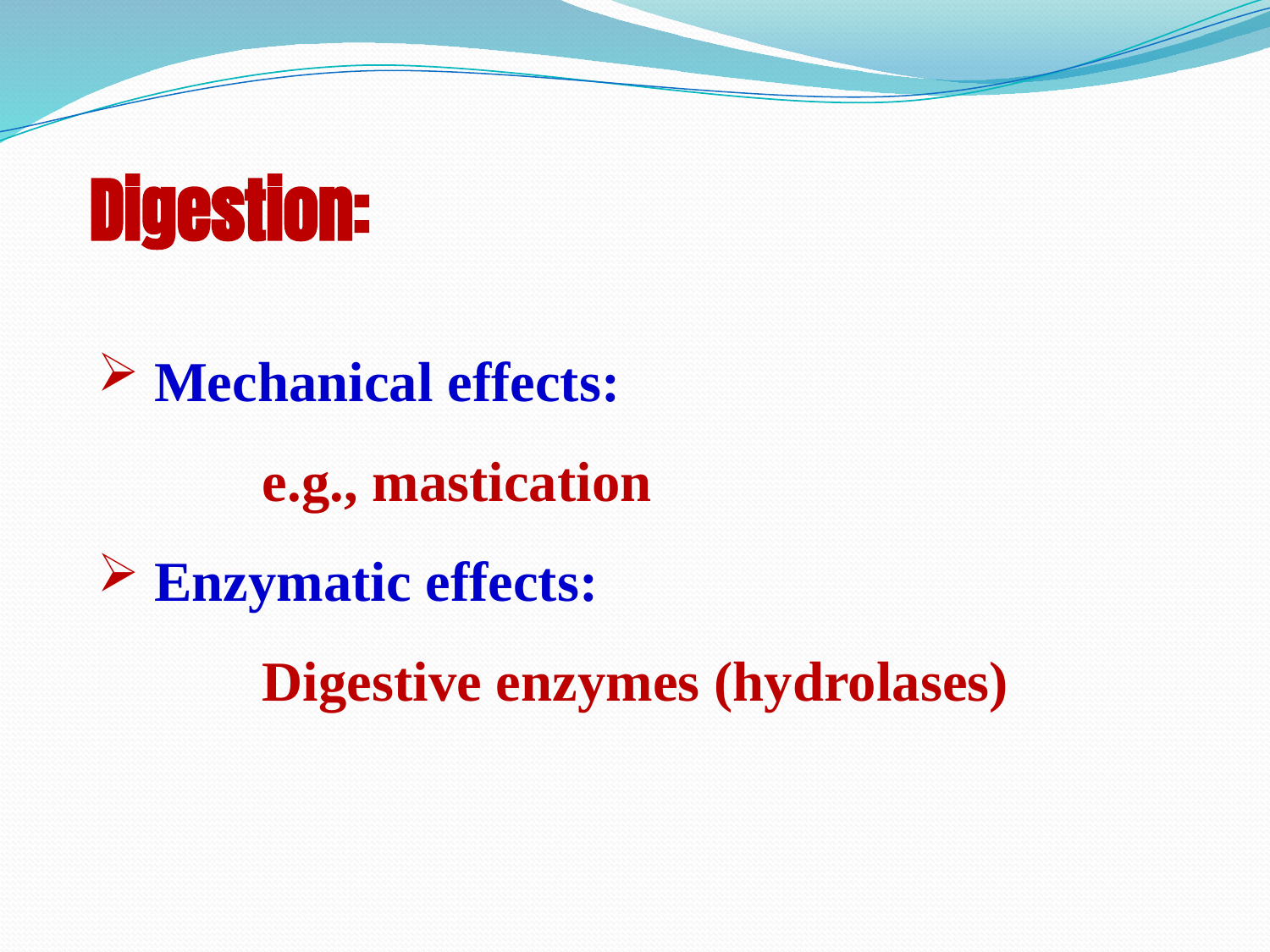

# Digestion:
 Mechanical effects:
		e.g., mastication
 Enzymatic effects:
 		Digestive enzymes (hydrolases)